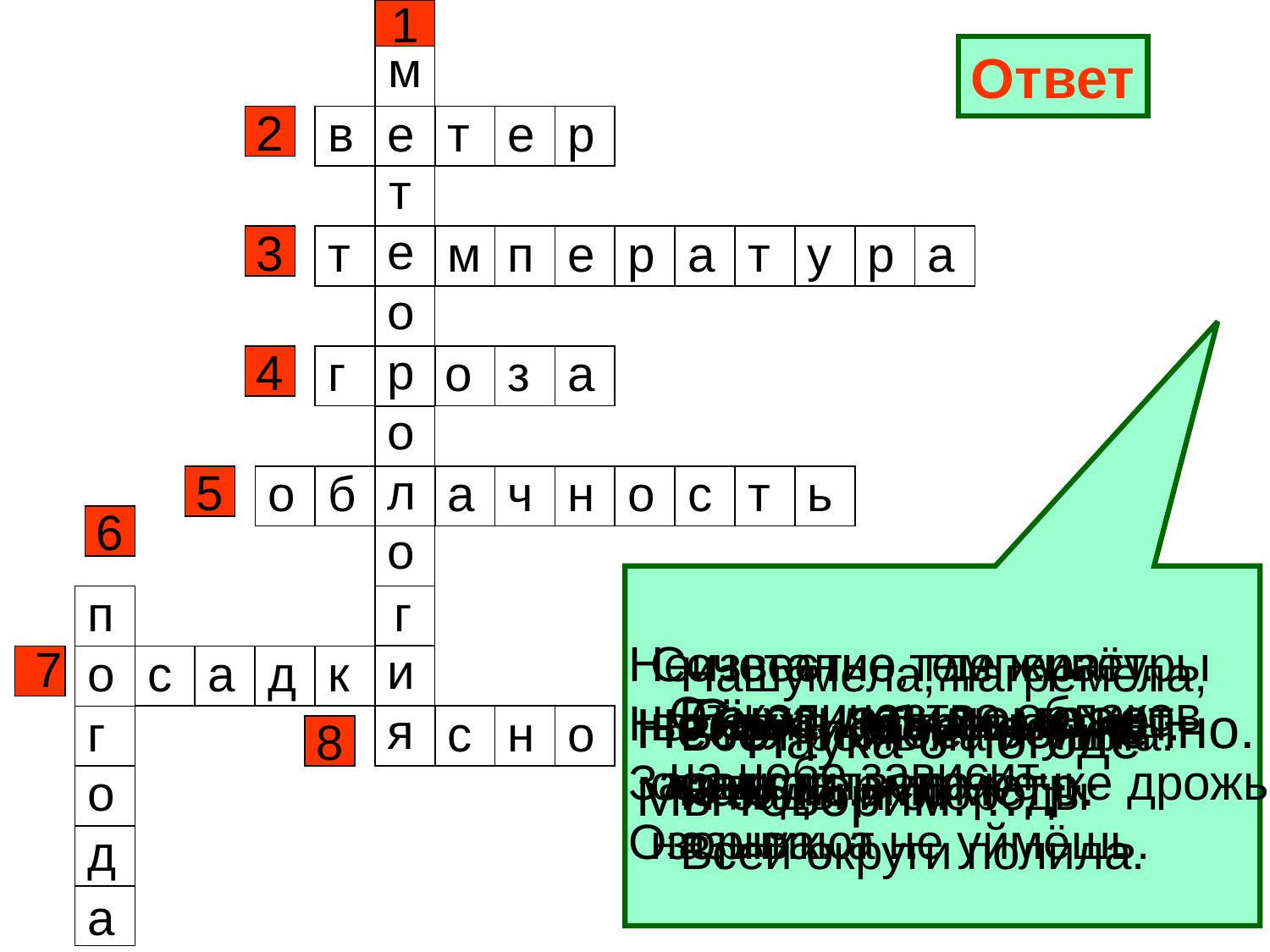

1
м
е
т
е
о
р
о
л
о
г
и
я
Ответ

в
т
е
р
2

т
м
п
е
р
а
т
у
р
а
3

г
о
з
а
4

о
б
а
ч
н
о
с
т
ь
5

6

п
о
г
о
д
а

Неизвестно, где живёт.
Налетит – деревья гнёт.
Засвистит – по речке дрожь.
Озорник, а не уймёшь.
Сочетание температуры
воздуха, облачности,
осадков, ветра
называют …
7
с
а
д
к
Нашумела, нагремела,
Всё промыла и ушла.
И сады и огороды
Всей округи полила.

От количества облаков
на небе зависит …
Её узнать поможет
нам термометр.
Снег, дождь, град –
это ….
Небо чистое, солнечно.
Мы говорим: ….
с
н
о
Наука о погоде

8